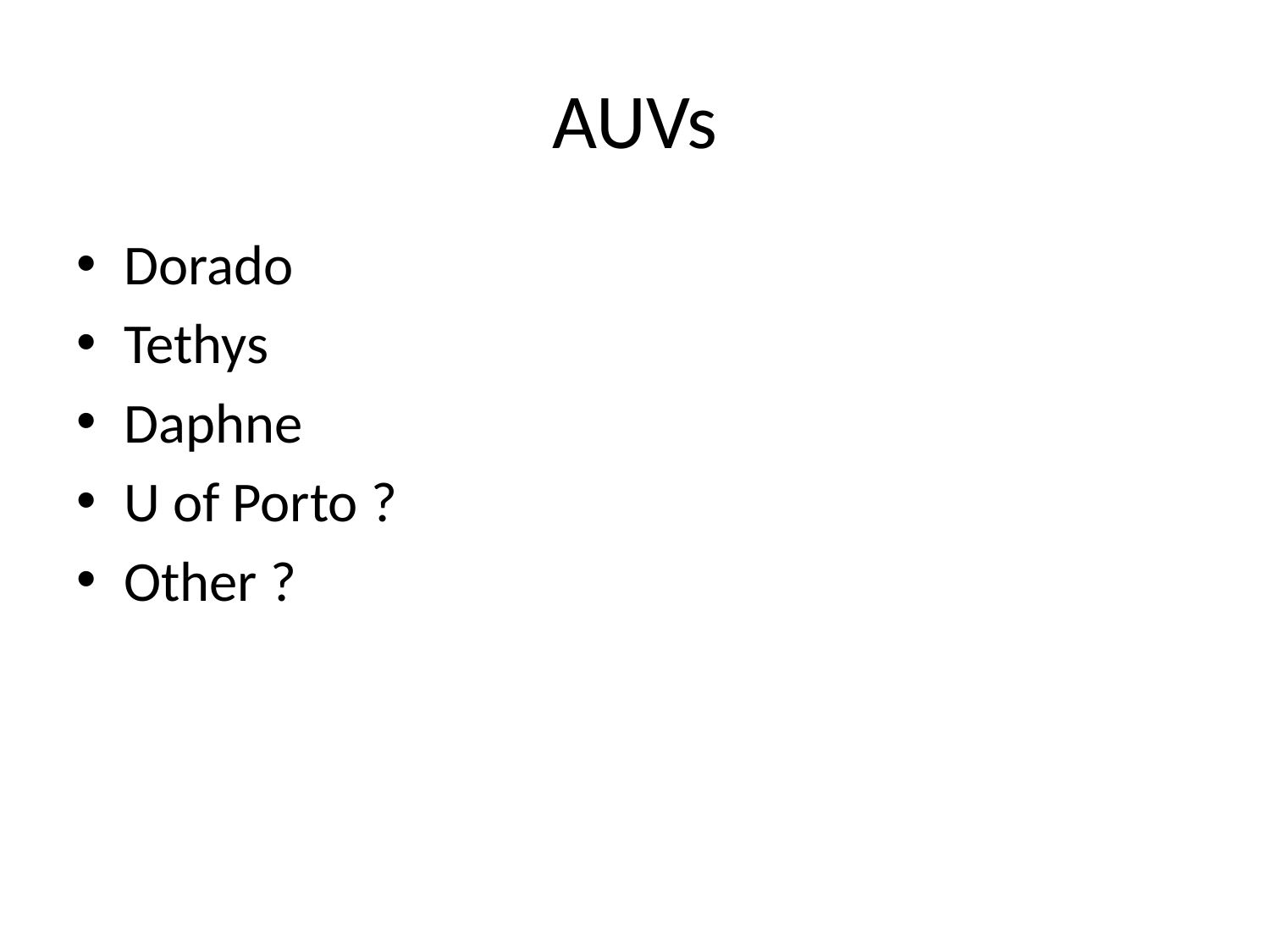

# AUVs
Dorado
Tethys
Daphne
U of Porto ?
Other ?